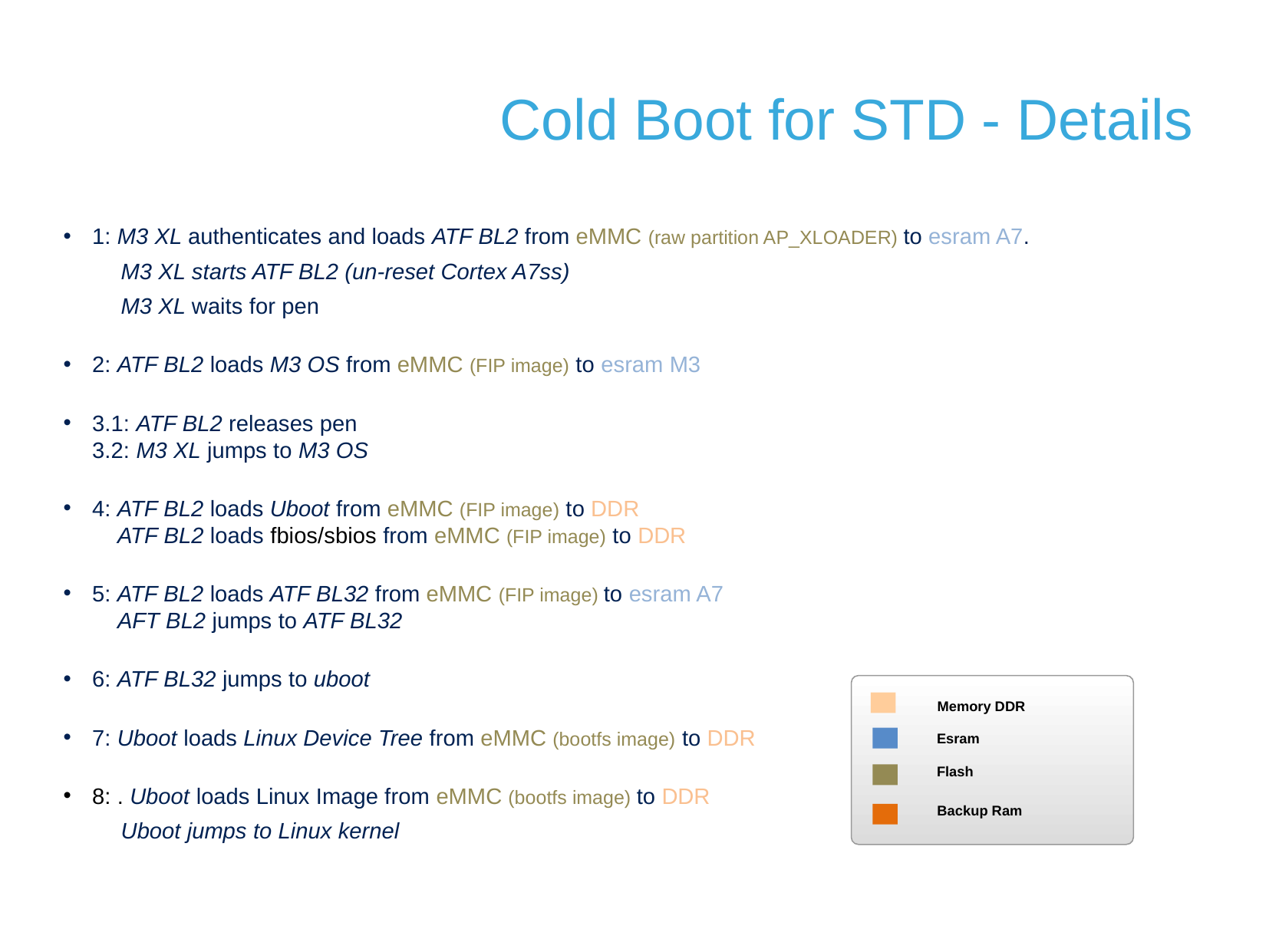

# Cold Boot for STD - Details
1: M3 XL authenticates and loads ATF BL2 from eMMC (raw partition AP_XLOADER) to esram A7.
M3 XL starts ATF BL2 (un-reset Cortex A7ss)
M3 XL waits for pen
2: ATF BL2 loads M3 OS from eMMC (FIP image) to esram M3
3.1: ATF BL2 releases pen
3.2: M3 XL jumps to M3 OS
4: ATF BL2 loads Uboot from eMMC (FIP image) to DDR
    ATF BL2 loads fbios/sbios from eMMC (FIP image) to DDR
5: ATF BL2 loads ATF BL32 from eMMC (FIP image) to esram A7
    AFT BL2 jumps to ATF BL32
6: ATF BL32 jumps to uboot
7: Uboot loads Linux Device Tree from eMMC (bootfs image) to DDR
8: . Uboot loads Linux Image from eMMC (bootfs image) to DDR
Uboot jumps to Linux kernel

Memory DDR

Esram

Flash

Backup Ram